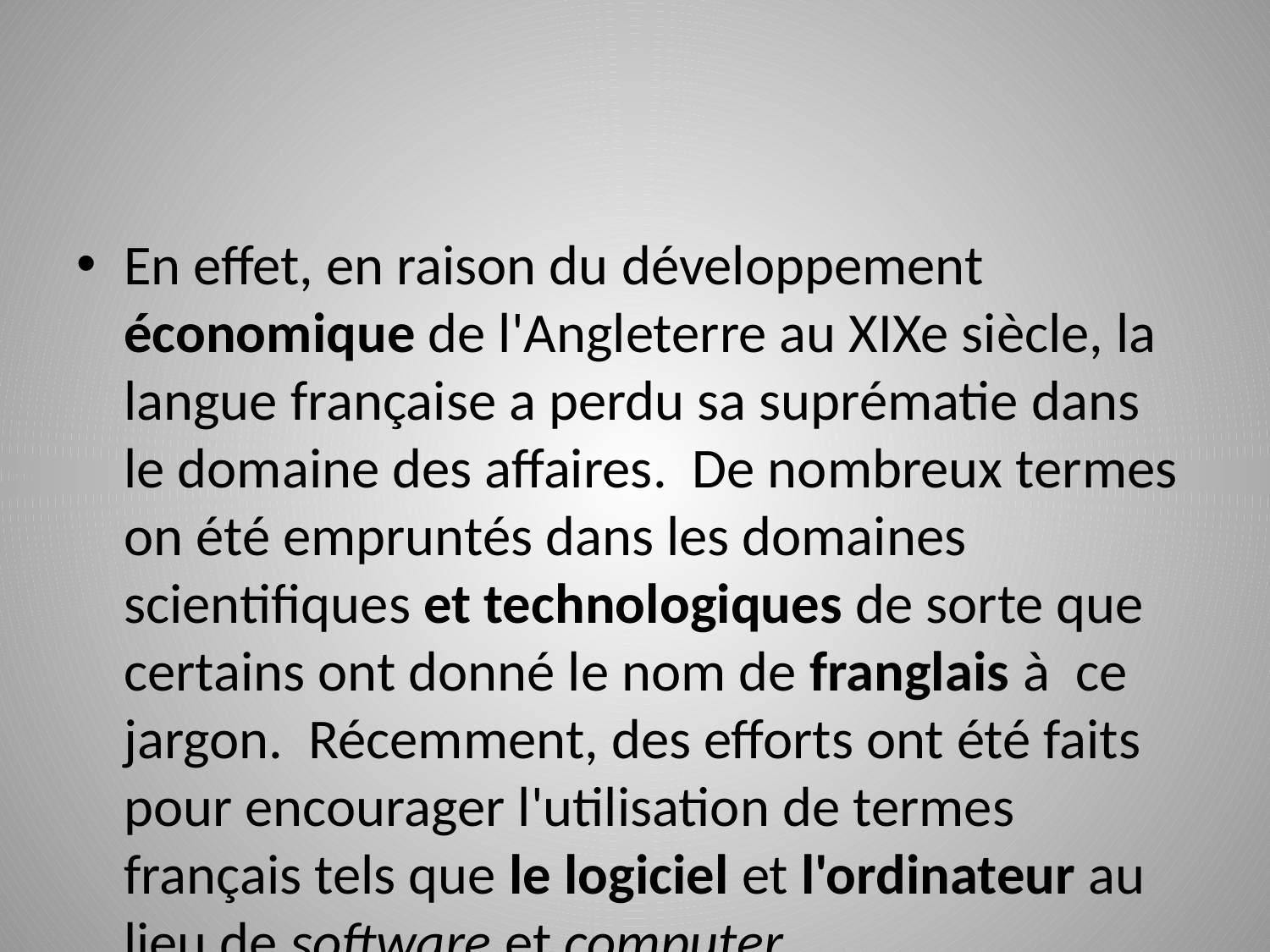

#
En effet, en raison du développement économique de l'Angleterre au XIXe siècle, la langue française a perdu sa suprématie dans le domaine des affaires.  De nombreux termes on été empruntés dans les domaines scientifiques et technologiques de sorte que certains ont donné le nom de franglais à  ce jargon.  Récemment, des efforts ont été faits pour encourager l'utilisation de termes français tels que le logiciel et l'ordinateur au lieu de software et computer